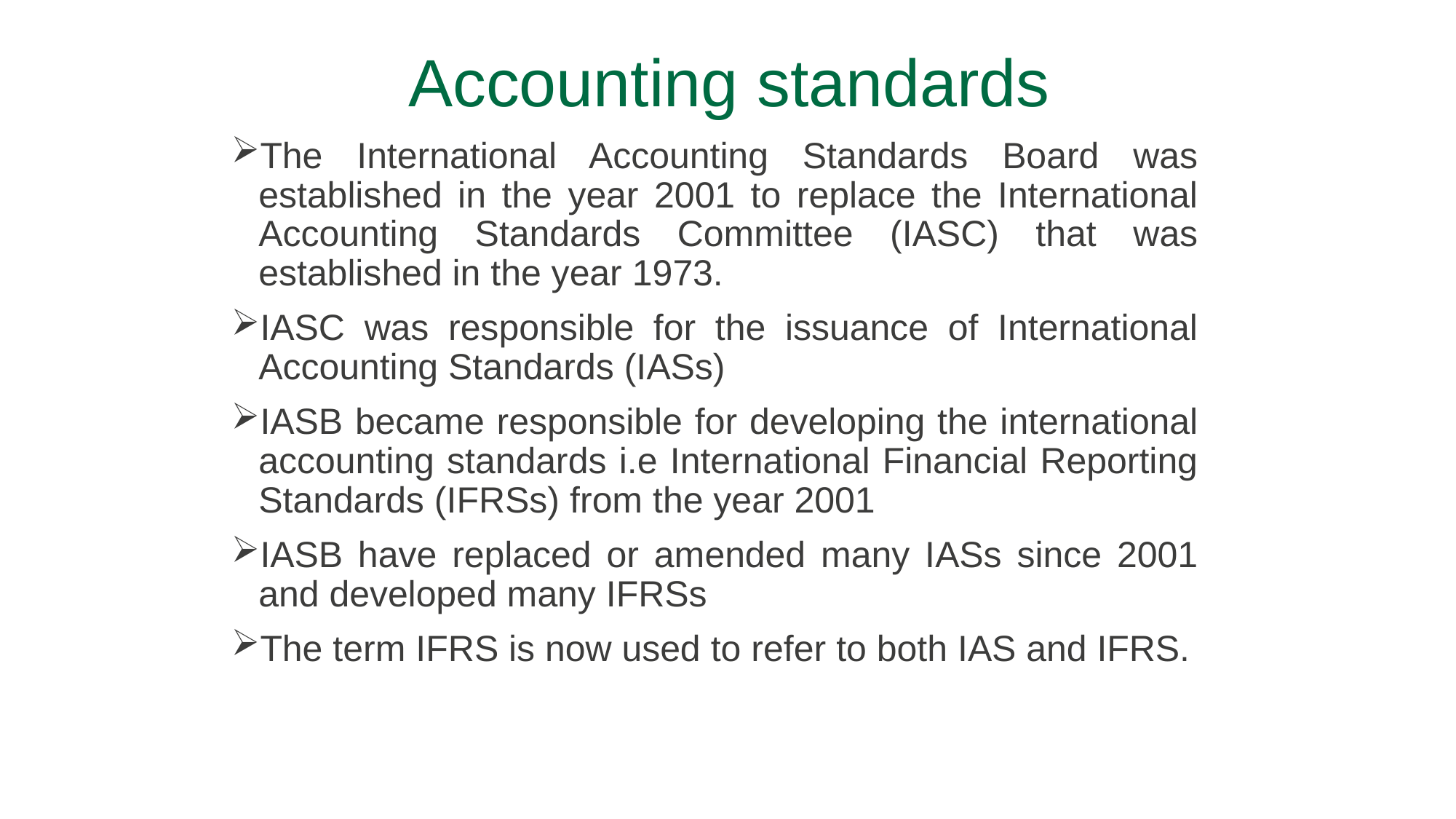

# Accounting standards
The International Accounting Standards Board was established in the year 2001 to replace the International Accounting Standards Committee (IASC) that was established in the year 1973.
IASC was responsible for the issuance of International Accounting Standards (IASs)
IASB became responsible for developing the international accounting standards i.e International Financial Reporting Standards (IFRSs) from the year 2001
IASB have replaced or amended many IASs since 2001 and developed many IFRSs
The term IFRS is now used to refer to both IAS and IFRS.